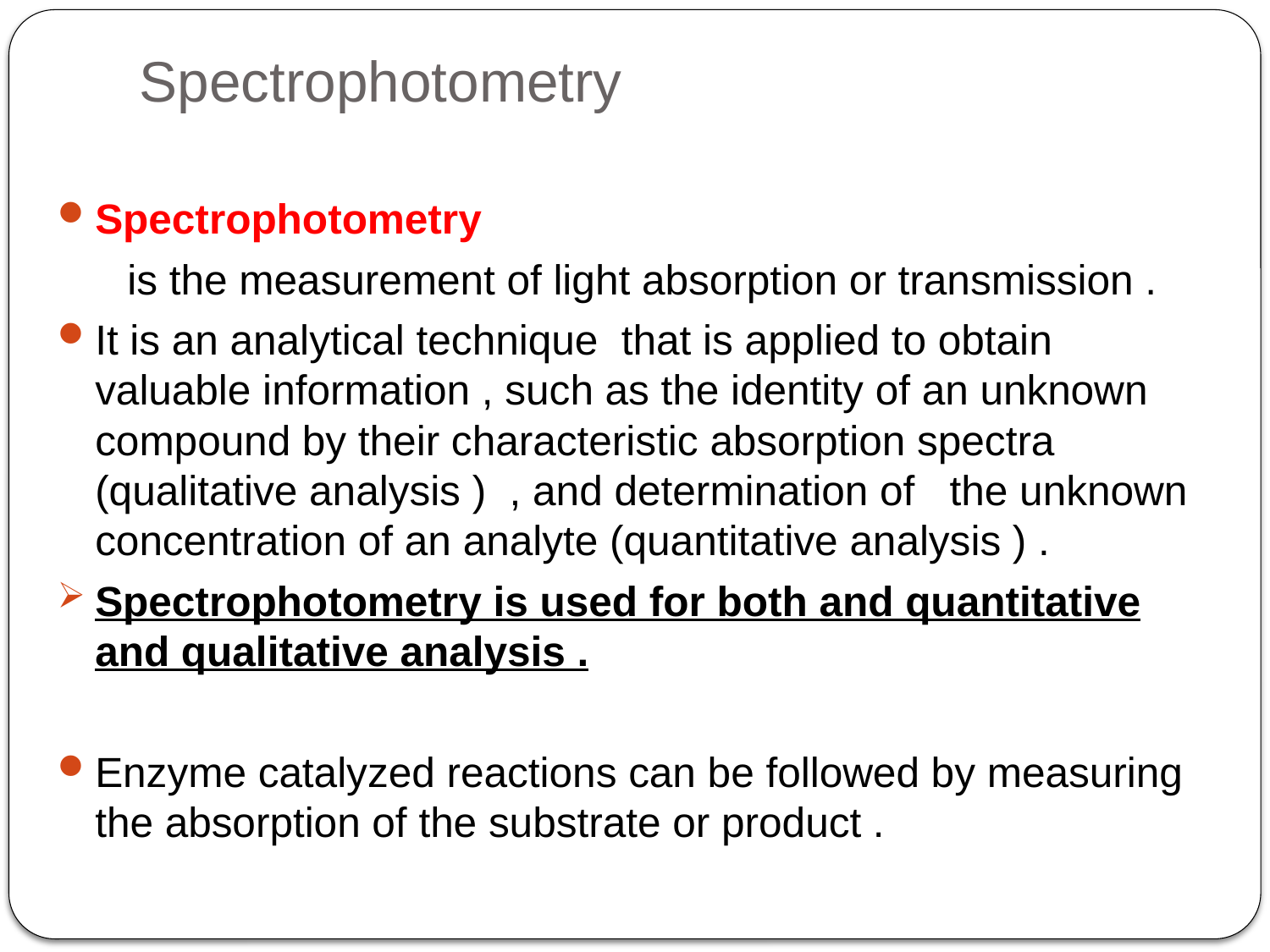

# Spectrophotometry
Spectrophotometry
      is the measurement of light absorption or transmission .
It is an analytical technique  that is applied to obtain valuable information , such as the identity of an unknown compound by their characteristic absorption spectra (qualitative analysis )  , and determination of   the unknown concentration of an analyte (quantitative analysis ) .
Spectrophotometry is used for both and quantitative and qualitative analysis .

Enzyme catalyzed reactions can be followed by measuring the absorption of the substrate or product .